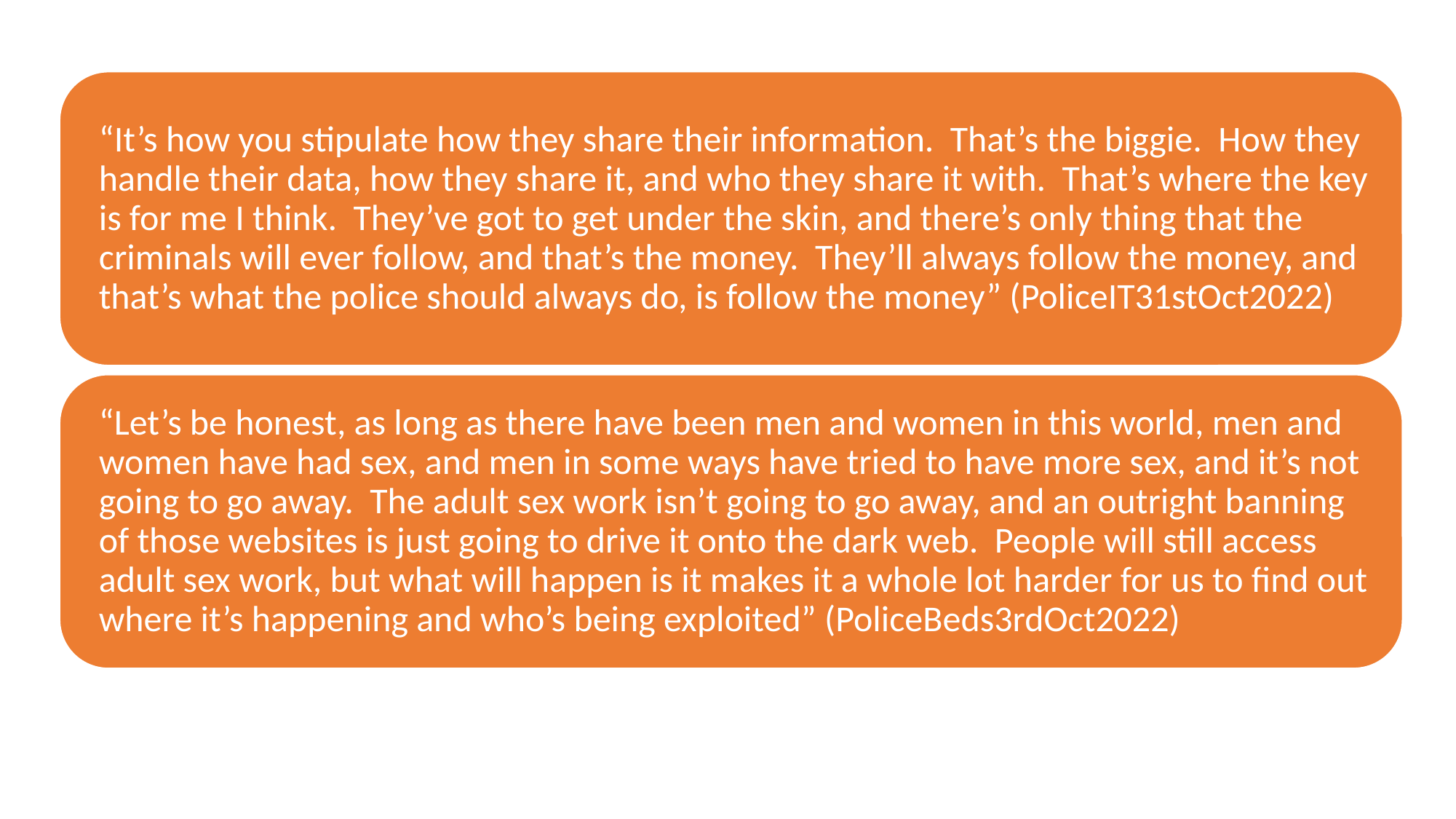

“It’s how you stipulate how they share their information.  That’s the biggie.  How they handle their data, how they share it, and who they share it with.  That’s where the key is for me I think.  They’ve got to get under the skin, and there’s only thing that the criminals will ever follow, and that’s the money.  They’ll always follow the money, and that’s what the police should always do, is follow the money” (PoliceIT31stOct2022)
“Let’s be honest, as long as there have been men and women in this world, men and women have had sex, and men in some ways have tried to have more sex, and it’s not going to go away.  The adult sex work isn’t going to go away, and an outright banning of those websites is just going to drive it onto the dark web.  People will still access adult sex work, but what will happen is it makes it a whole lot harder for us to find out where it’s happening and who’s being exploited” (PoliceBeds3rdOct2022)